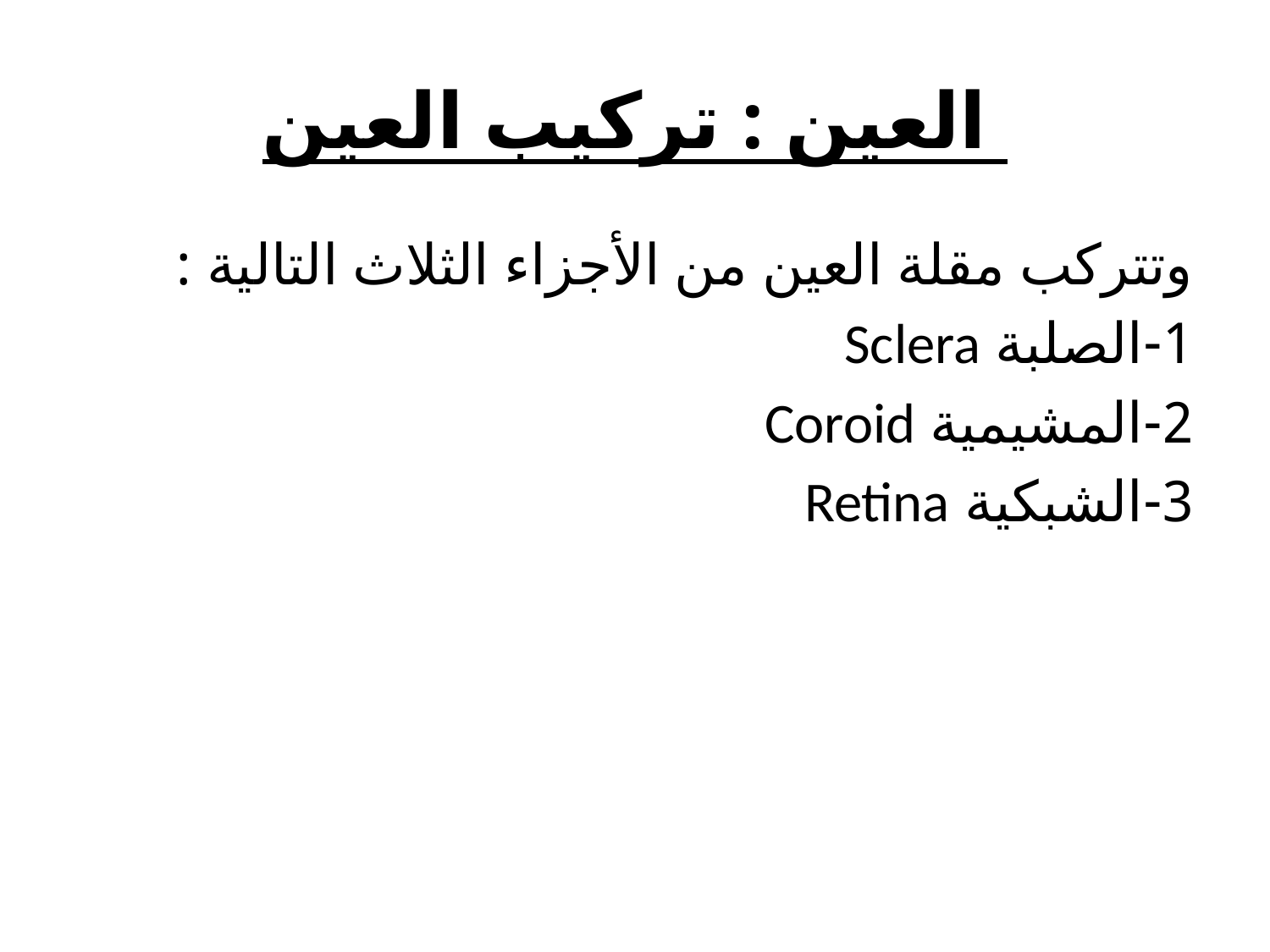

# العين : تركيب العين
وتتركب مقلة العين من الأجزاء الثلاث التالية :
1-الصلبة Sclera
2-المشيمية Coroid
3-الشبكية Retina